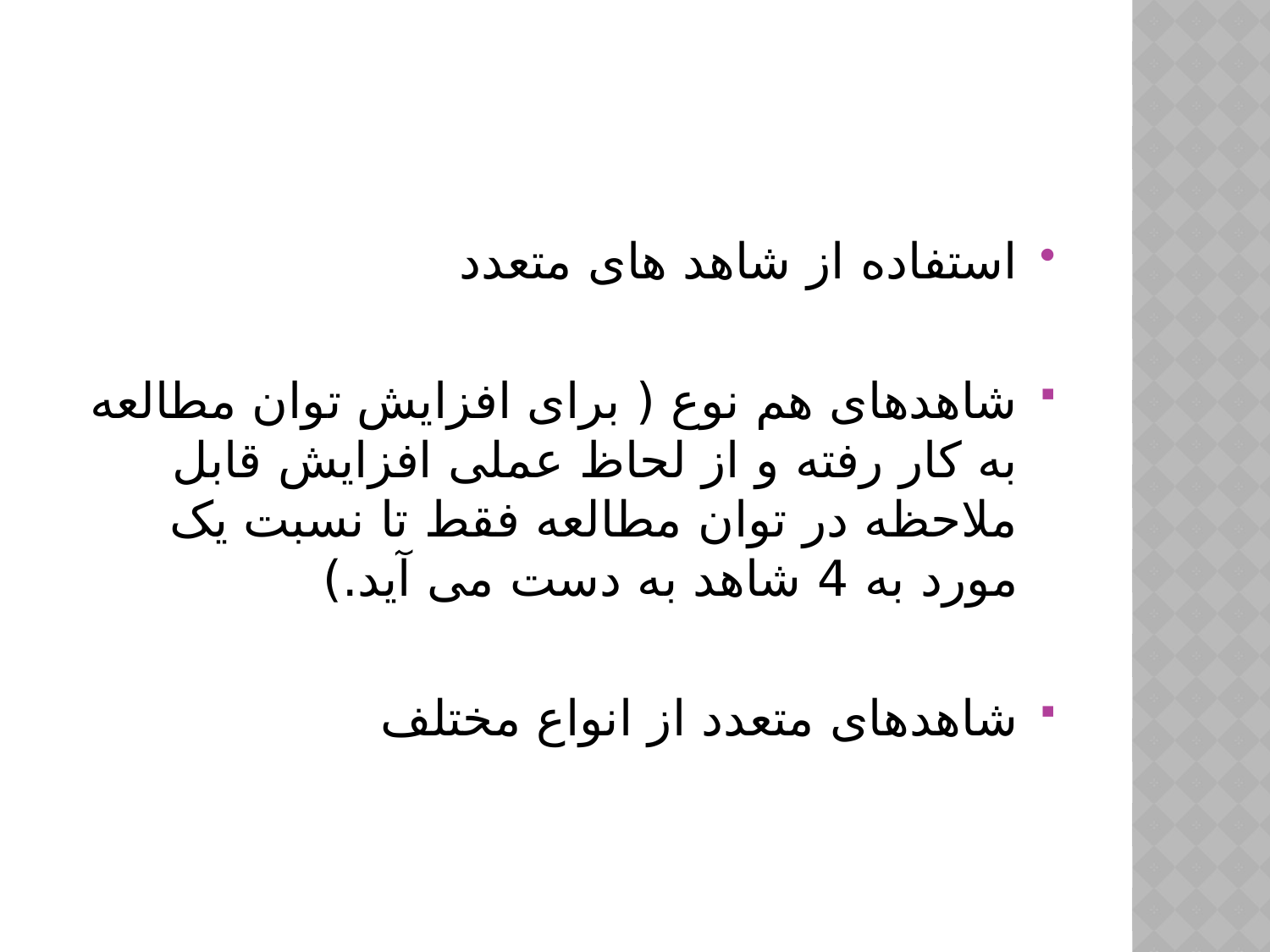

استفاده از شاهد های متعدد

شاهدهای هم نوع ( برای افزایش توان مطالعه به کار رفته و از لحاظ عملی افزایش قابل ملاحظه در توان مطالعه فقط تا نسبت یک مورد به 4 شاهد به دست می آید.)

شاهدهای متعدد از انواع مختلف